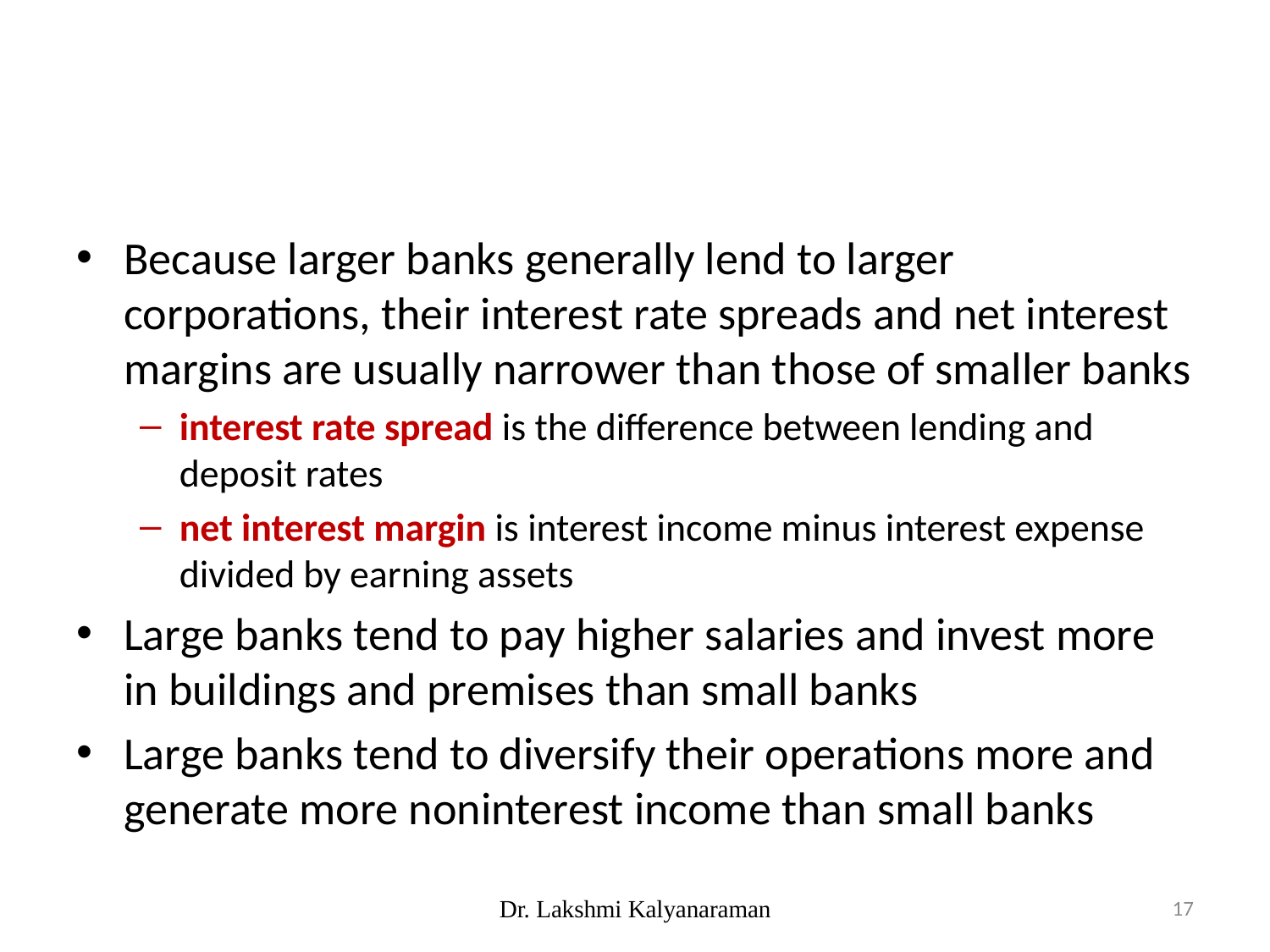

Because larger banks generally lend to larger corporations, their interest rate spreads and net interest margins are usually narrower than those of smaller banks
interest rate spread is the difference between lending and deposit rates
net interest margin is interest income minus interest expense divided by earning assets
Large banks tend to pay higher salaries and invest more in buildings and premises than small banks
Large banks tend to diversify their operations more and generate more noninterest income than small banks

Dr. Lakshmi Kalyanaraman
17